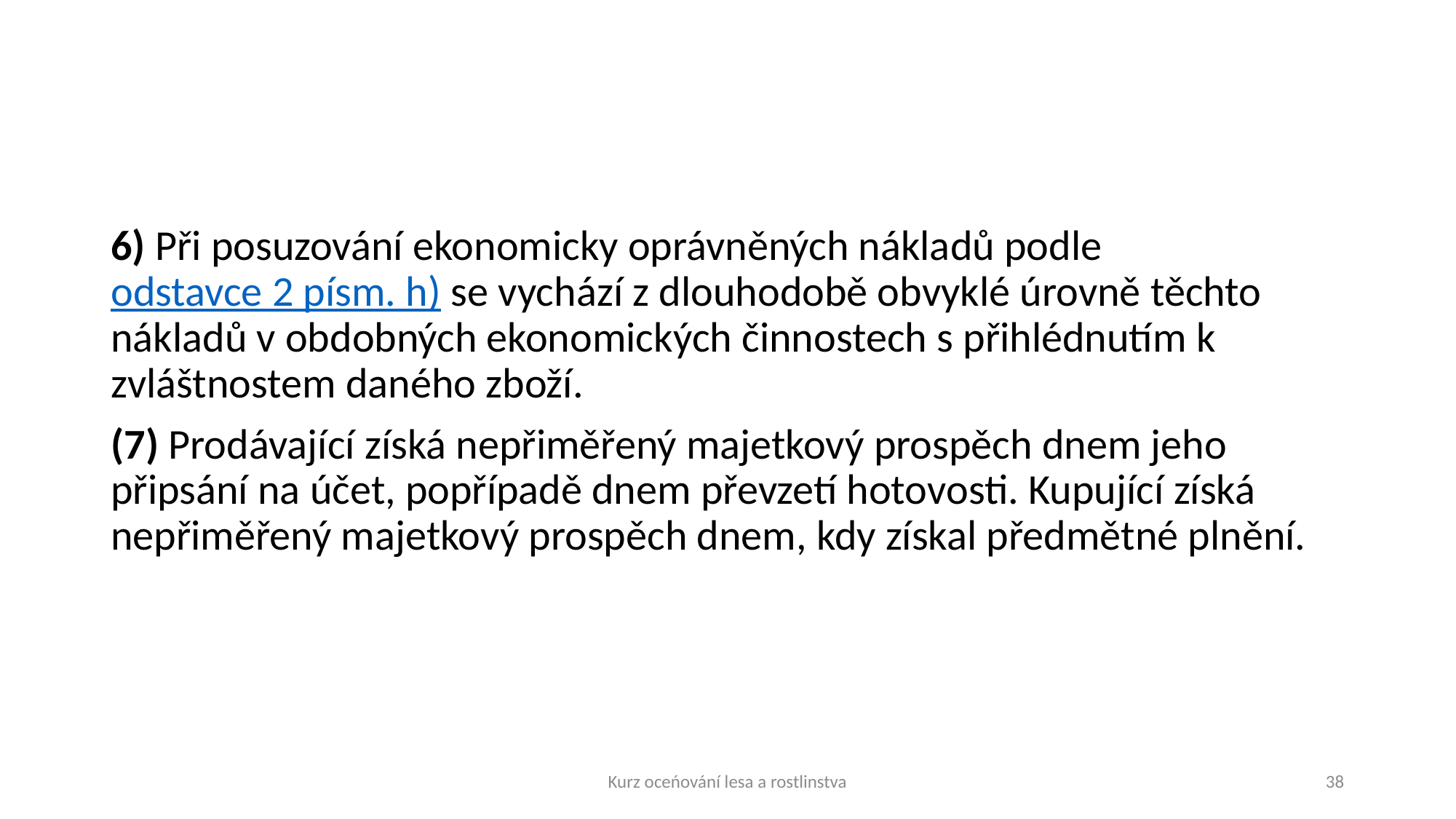

#
6) Při posuzování ekonomicky oprávněných nákladů podle odstavce 2 písm. h) se vychází z dlouhodobě obvyklé úrovně těchto nákladů v obdobných ekonomických činnostech s přihlédnutím k zvláštnostem daného zboží.
(7) Prodávající získá nepřiměřený majetkový prospěch dnem jeho připsání na účet, popřípadě dnem převzetí hotovosti. Kupující získá nepřiměřený majetkový prospěch dnem, kdy získal předmětné plnění.

Kurz oceńování lesa a rostlinstva
38